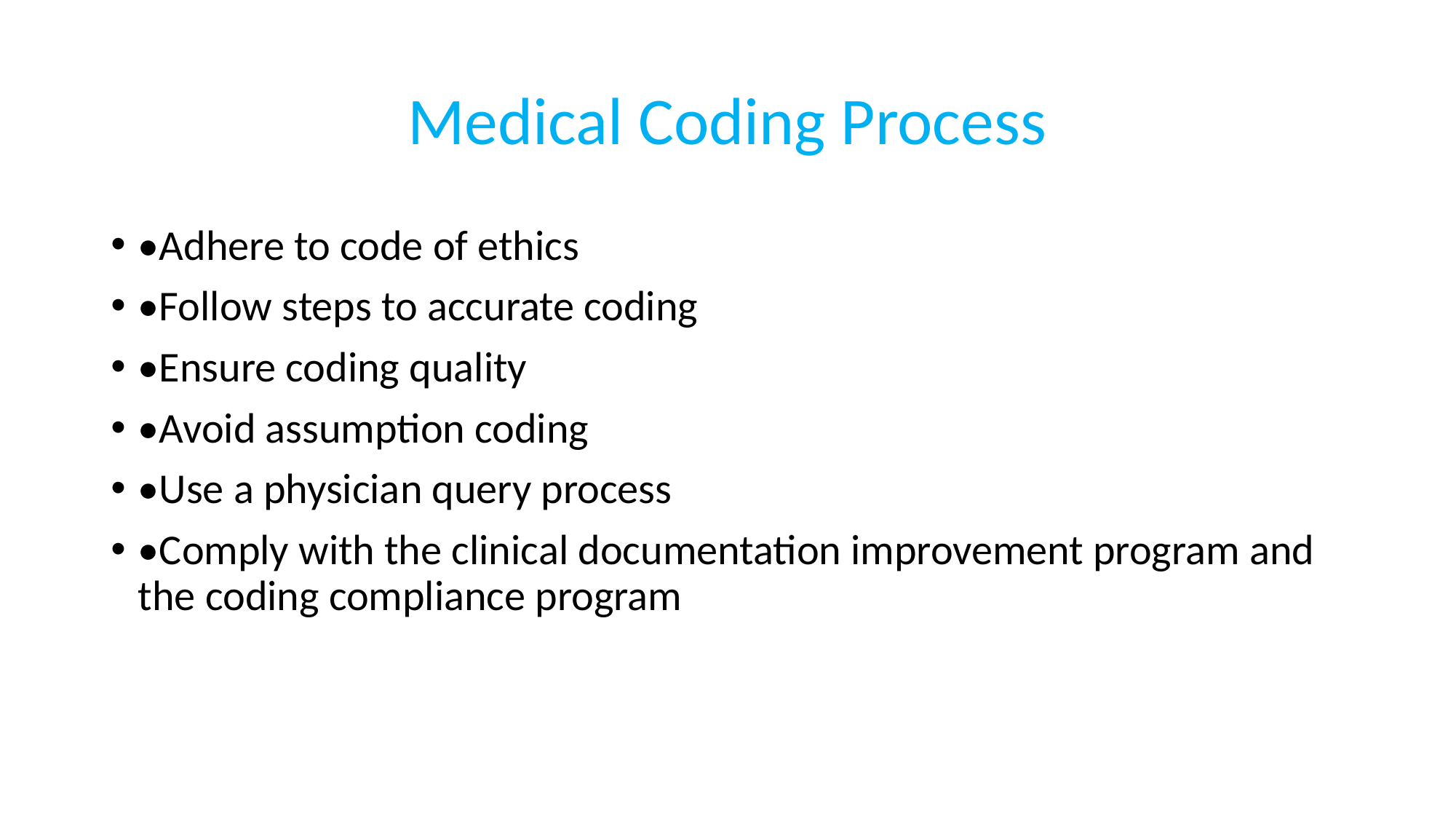

# Medical Coding Process
•Adhere to code of ethics
•Follow steps to accurate coding
•Ensure coding quality
•Avoid assumption coding
•Use a physician query process
•Comply with the clinical documentation improvement program and the coding compliance program